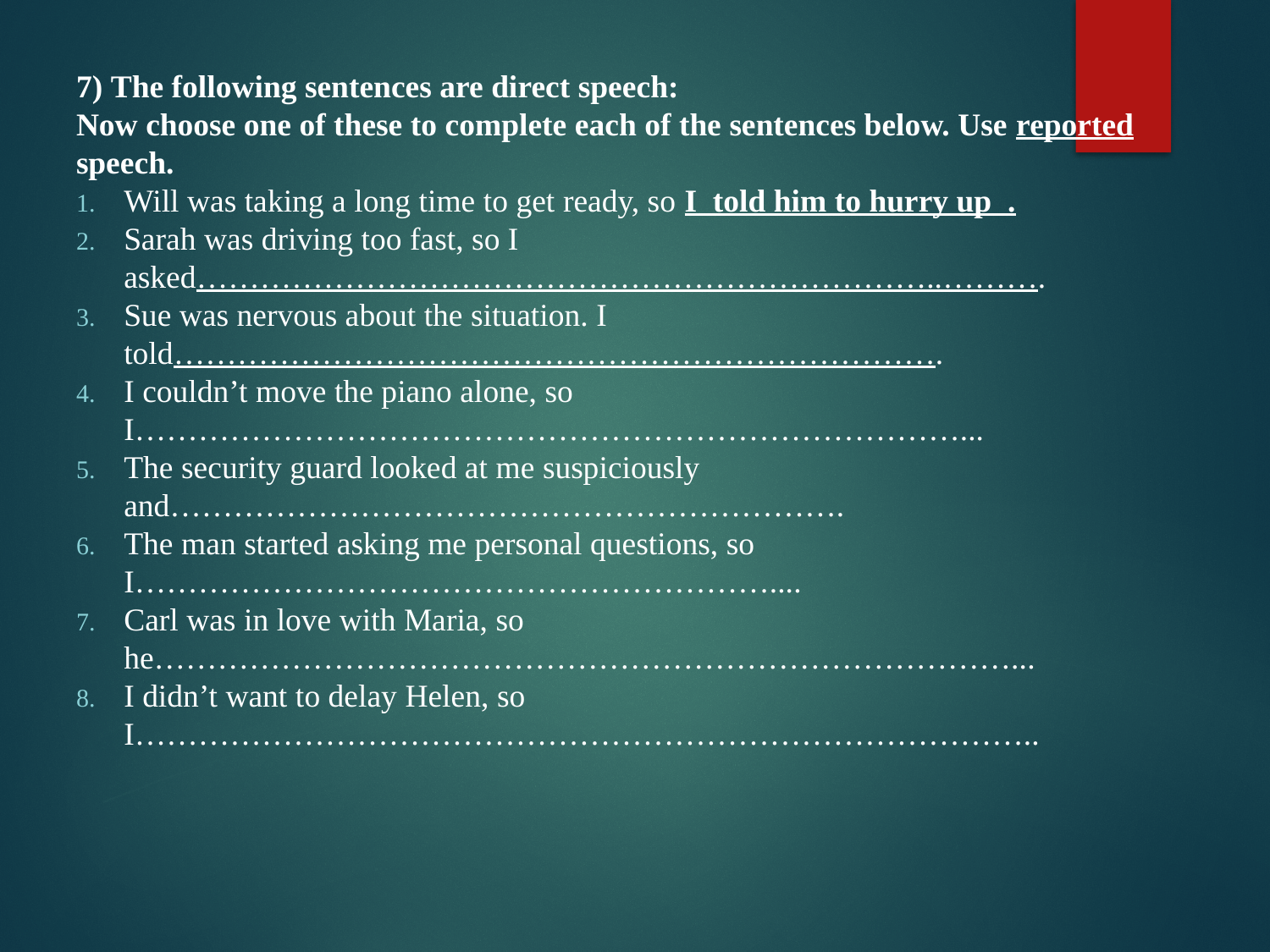

7) The following sentences are direct speech:
Now choose one of these to complete each of the sentences below. Use reported speech.
Will was taking a long time to get ready, so I  told him to hurry up  .
Sarah was driving too fast, so I asked……………………………………………………………..……….
Sue was nervous about the situation. I told……………………………………………………………….
I couldn’t move the piano alone, so I……………………………………………………………………...
The security guard looked at me suspiciously and……………………………………………………….
The man started asking me personal questions, so I……………………………………………………....
Carl was in love with Maria, so he………………………………………………………………………...
I didn’t want to delay Helen, so I…………………………………………………………………………..